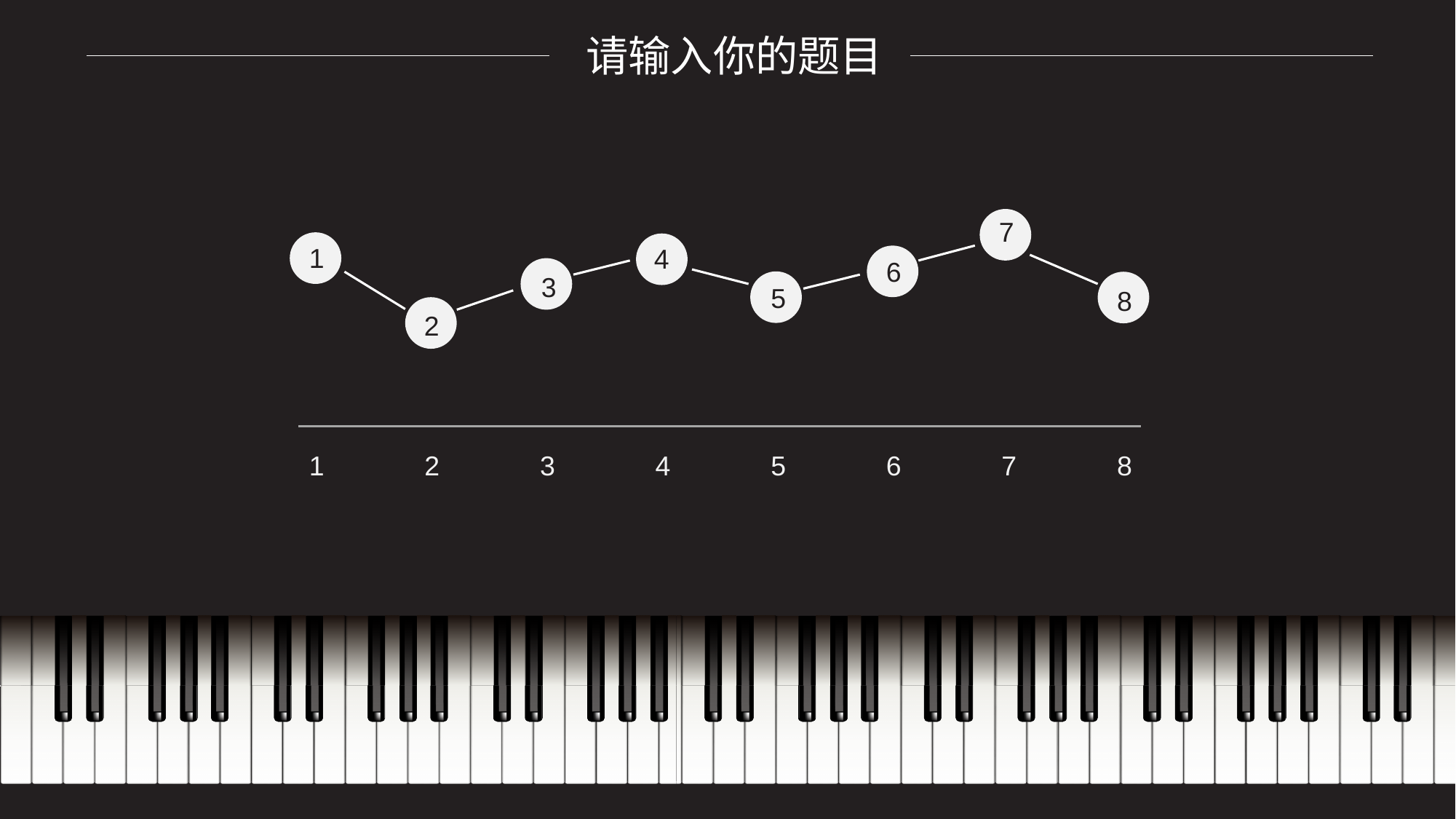

7

1
4

6

3

5
8

2
1
2
3
4
5
6
7
8